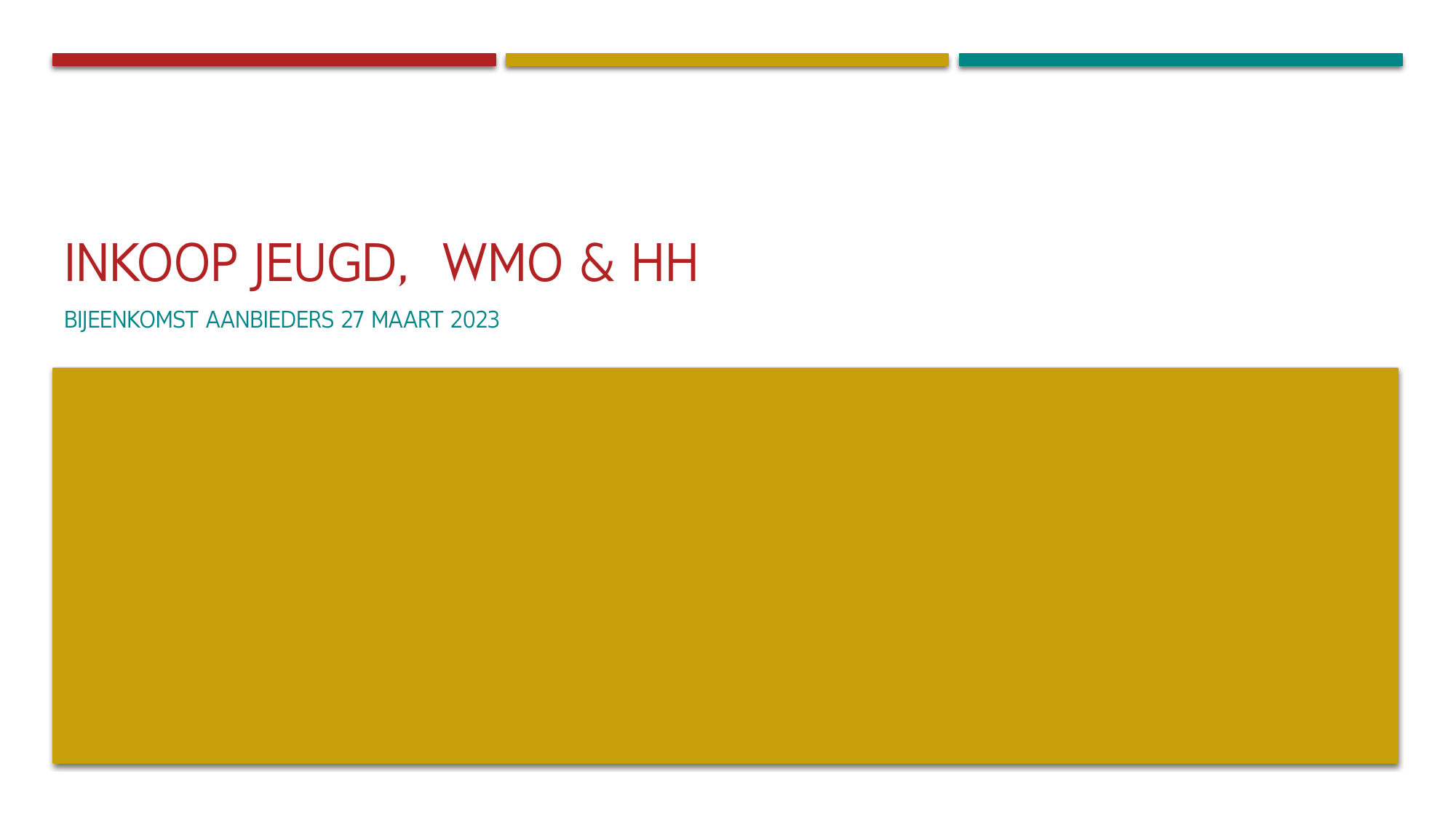

# Inkoop jeugd,  wmo & HH
Bijeenkomst aanbieders 27 maart 2023